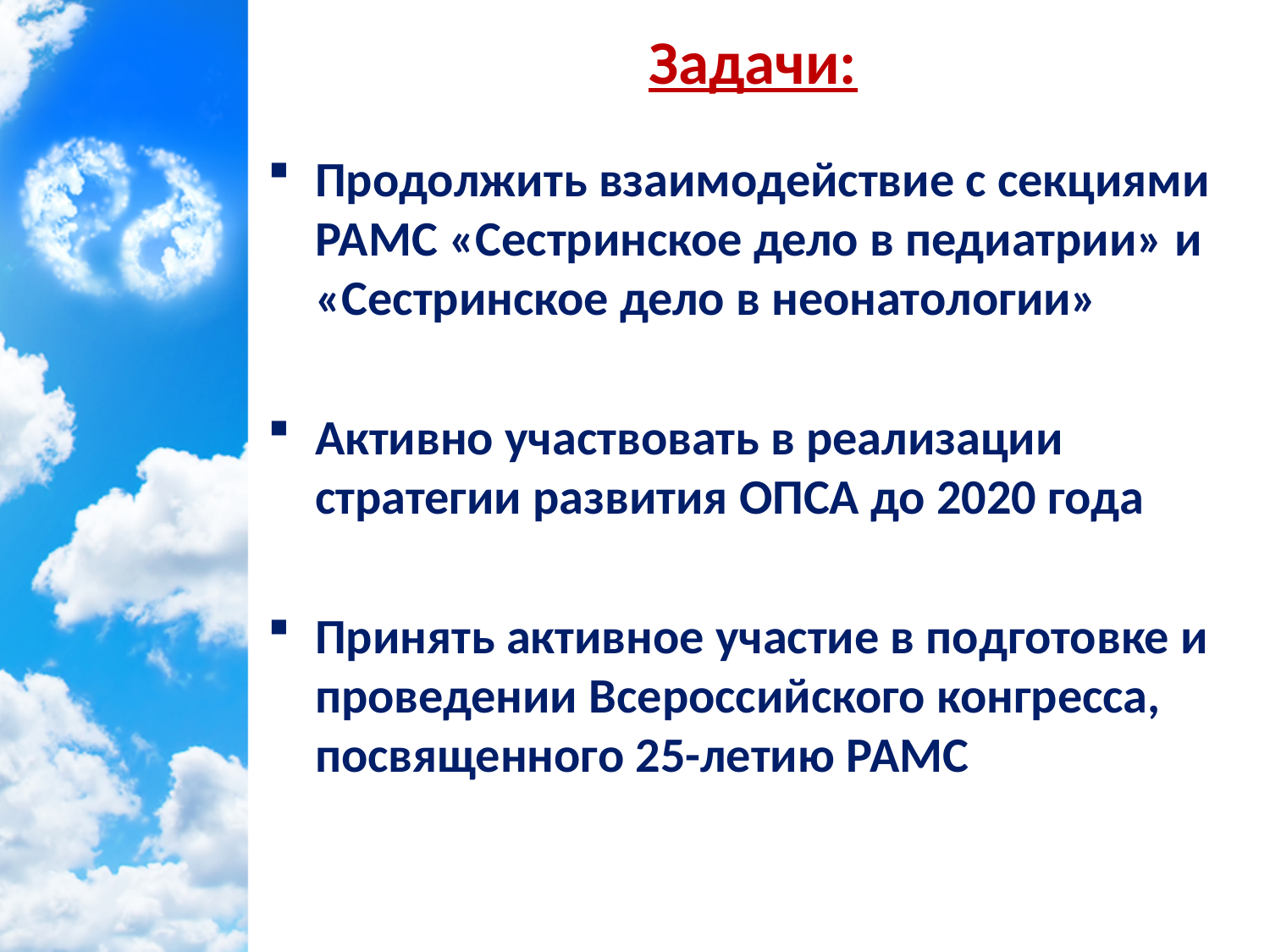

Задачи:

Продолжить взаимодействие с секциями РАМС «Сестринское дело в педиатрии» и «Сестринское дело в неонатологии»

Активно участвовать в реализации стратегии развития ОПСА до 2020 года

Принять активное участие в подготовке и проведении Всероссийского конгресса, посвященного 25-летию РАМС